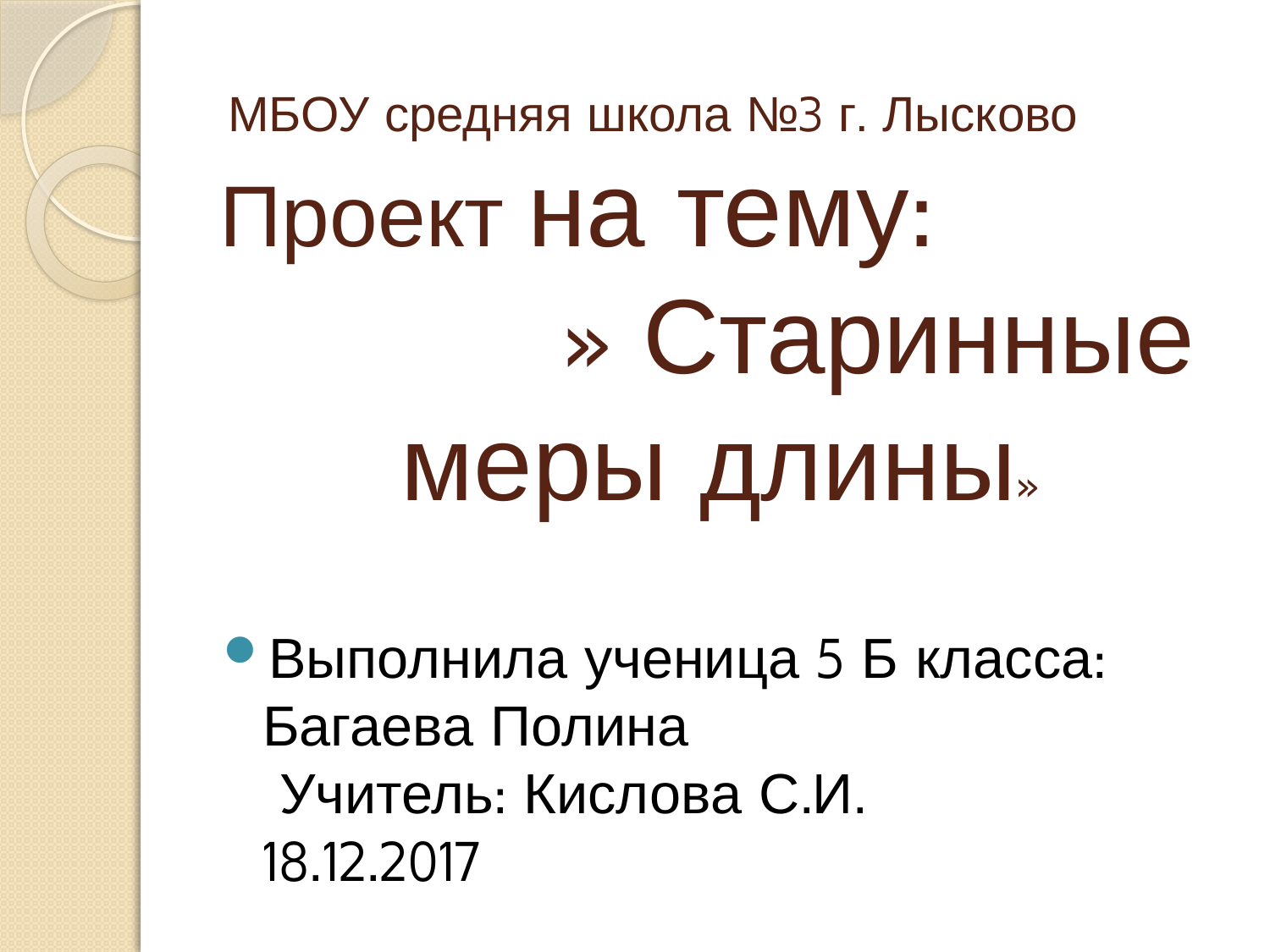

# МБОУ средняя школа №3 г. Лысково          Проект на тему:                    » Старинные меры длины»
Выполнила ученица 5 Б класса: Багаева Полина                                 Учитель: Кислова С.И.                18.12.2017